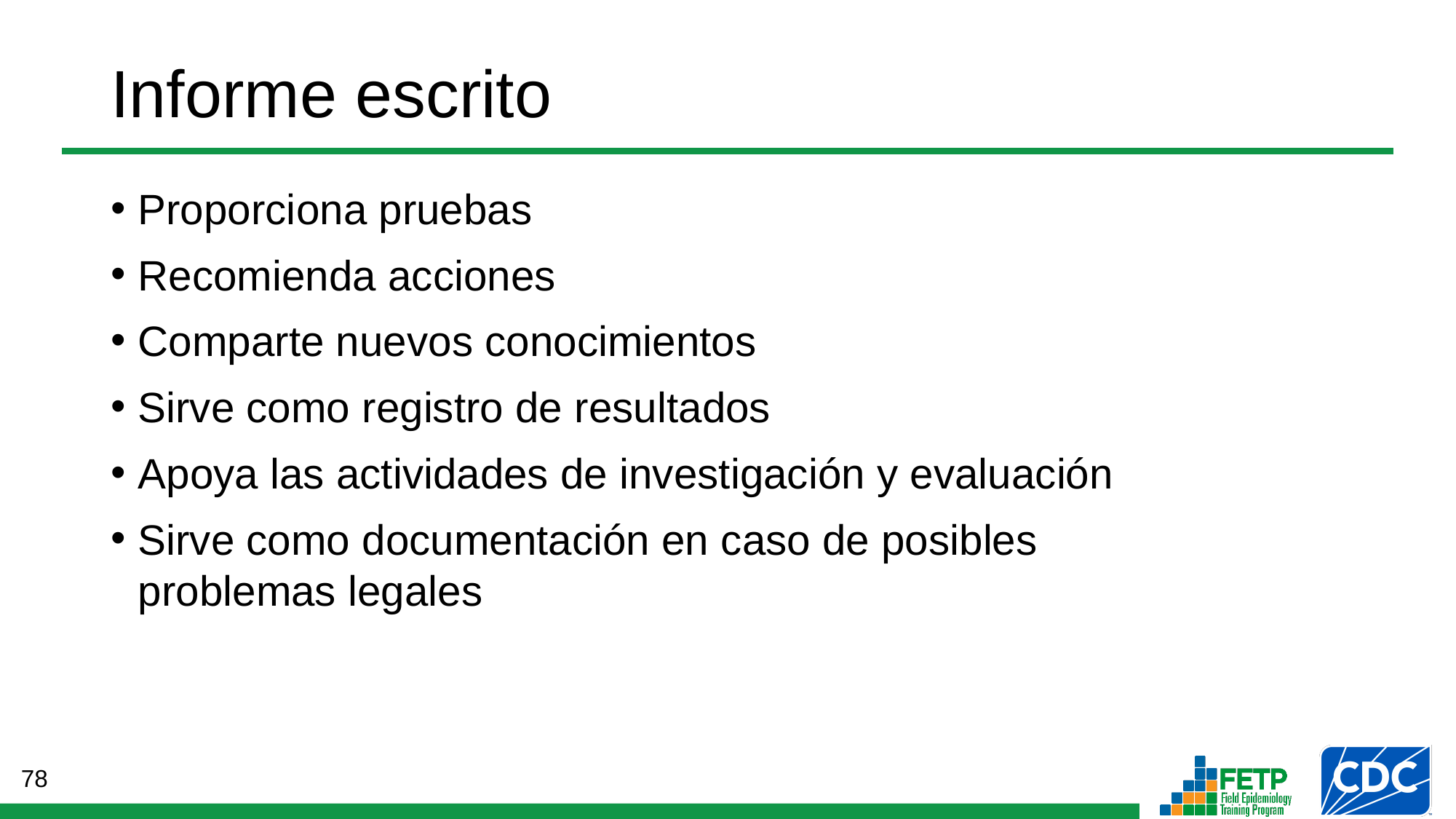

Informe escrito
Proporciona pruebas
Recomienda acciones
Comparte nuevos conocimientos
Sirve como registro de resultados
Apoya las actividades de investigación y evaluación
Sirve como documentación en caso de posibles
problemas legales